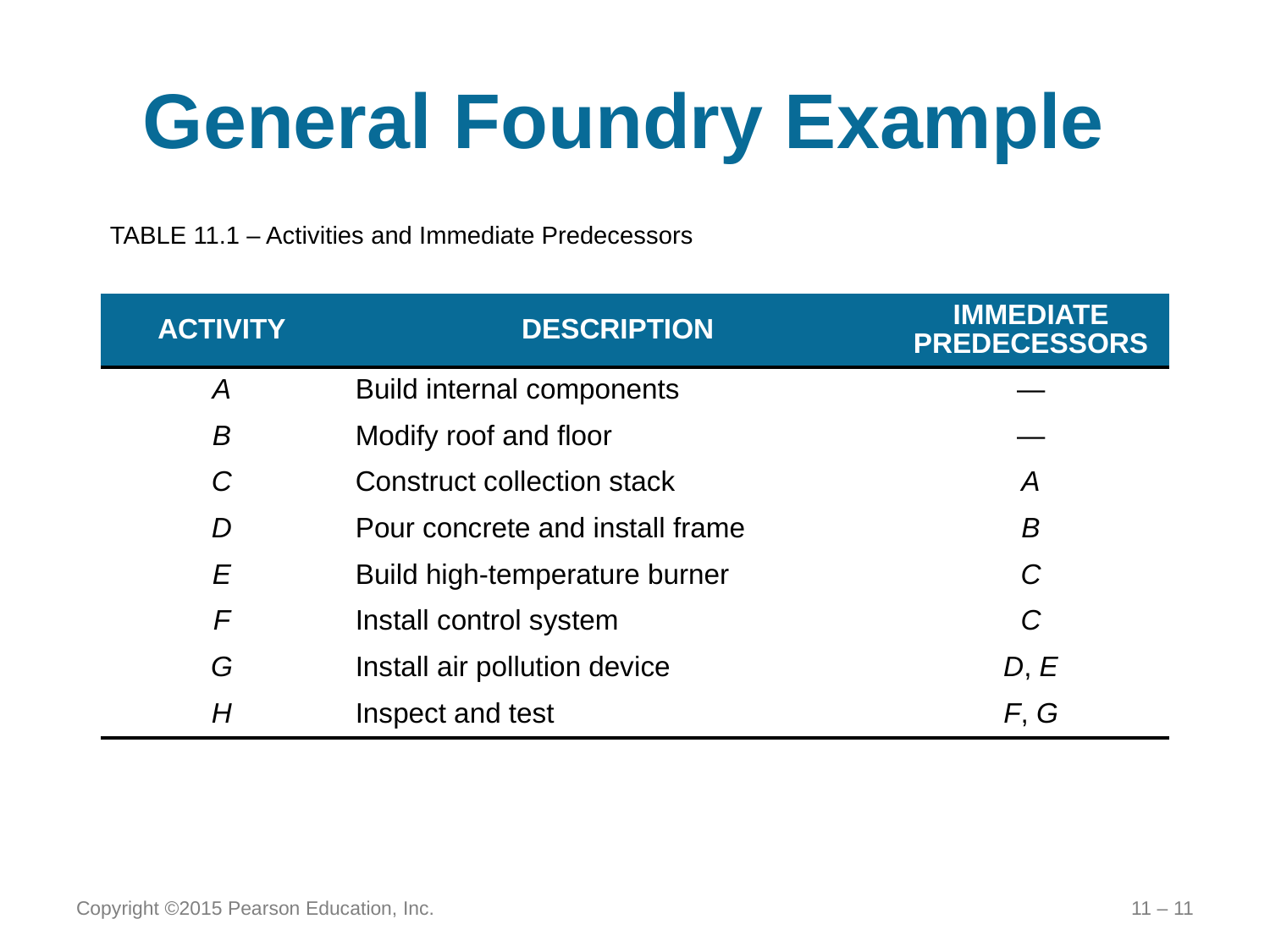

# General Foundry Example
TABLE 11.1 – Activities and Immediate Predecessors
| ACTIVITY | DESCRIPTION | IMMEDIATE PREDECESSORS |
| --- | --- | --- |
| A | Build internal components | — |
| B | Modify roof and floor | — |
| C | Construct collection stack | A |
| D | Pour concrete and install frame | B |
| E | Build high-temperature burner | C |
| F | Install control system | C |
| G | Install air pollution device | D, E |
| H | Inspect and test | F, G |
Copyright ©2015 Pearson Education, Inc.
11 – 11